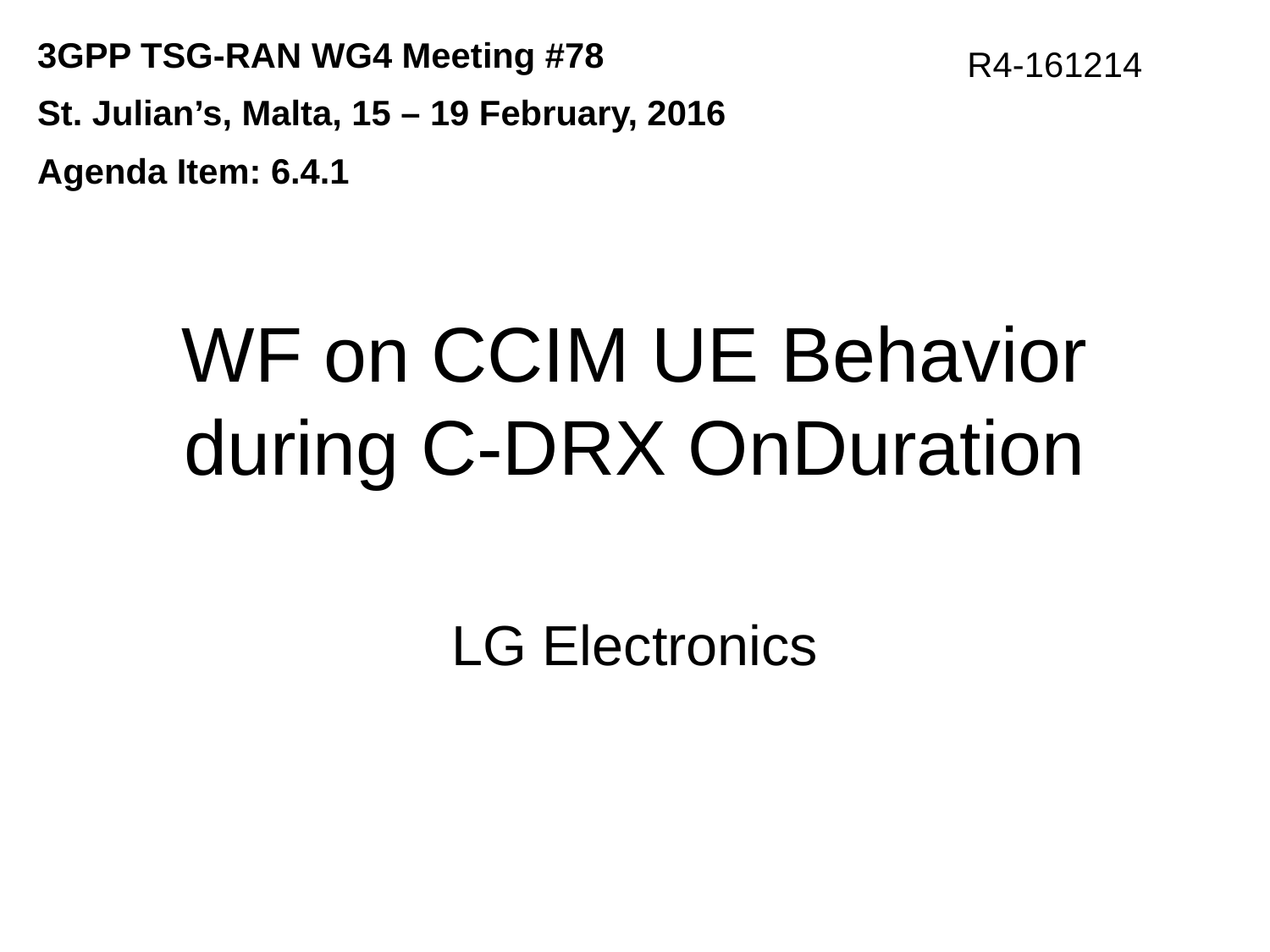

3GPP TSG-RAN WG4 Meeting #78
St. Julian’s, Malta, 15 – 19 February, 2016
Agenda Item: 6.4.1
R4-161214
# WF on CCIM UE Behavior during C-DRX OnDuration
LG Electronics